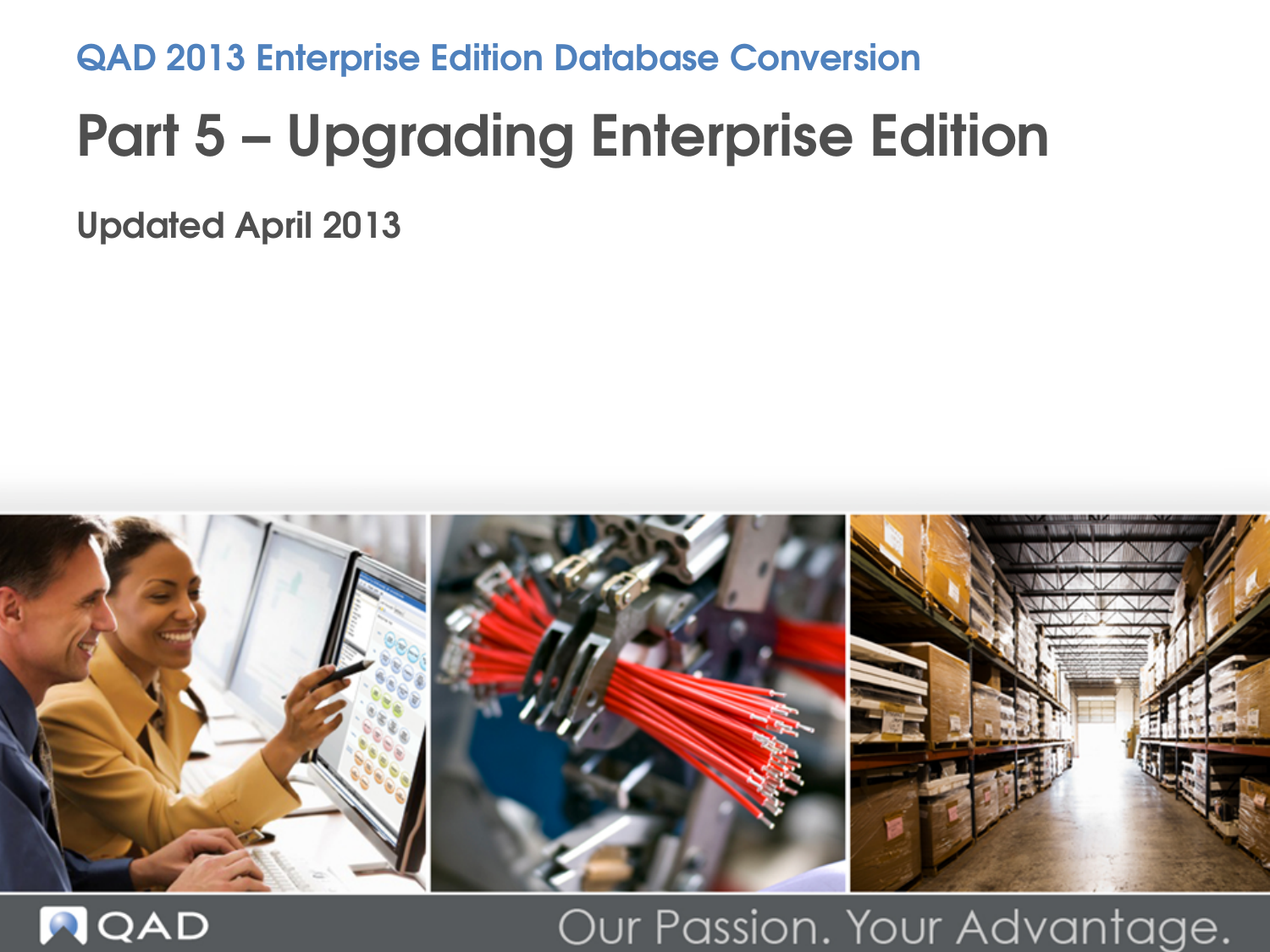

QAD 2013 Enterprise Edition Database Conversion
# Part 5 – Upgrading Enterprise Edition
Updated April 2013